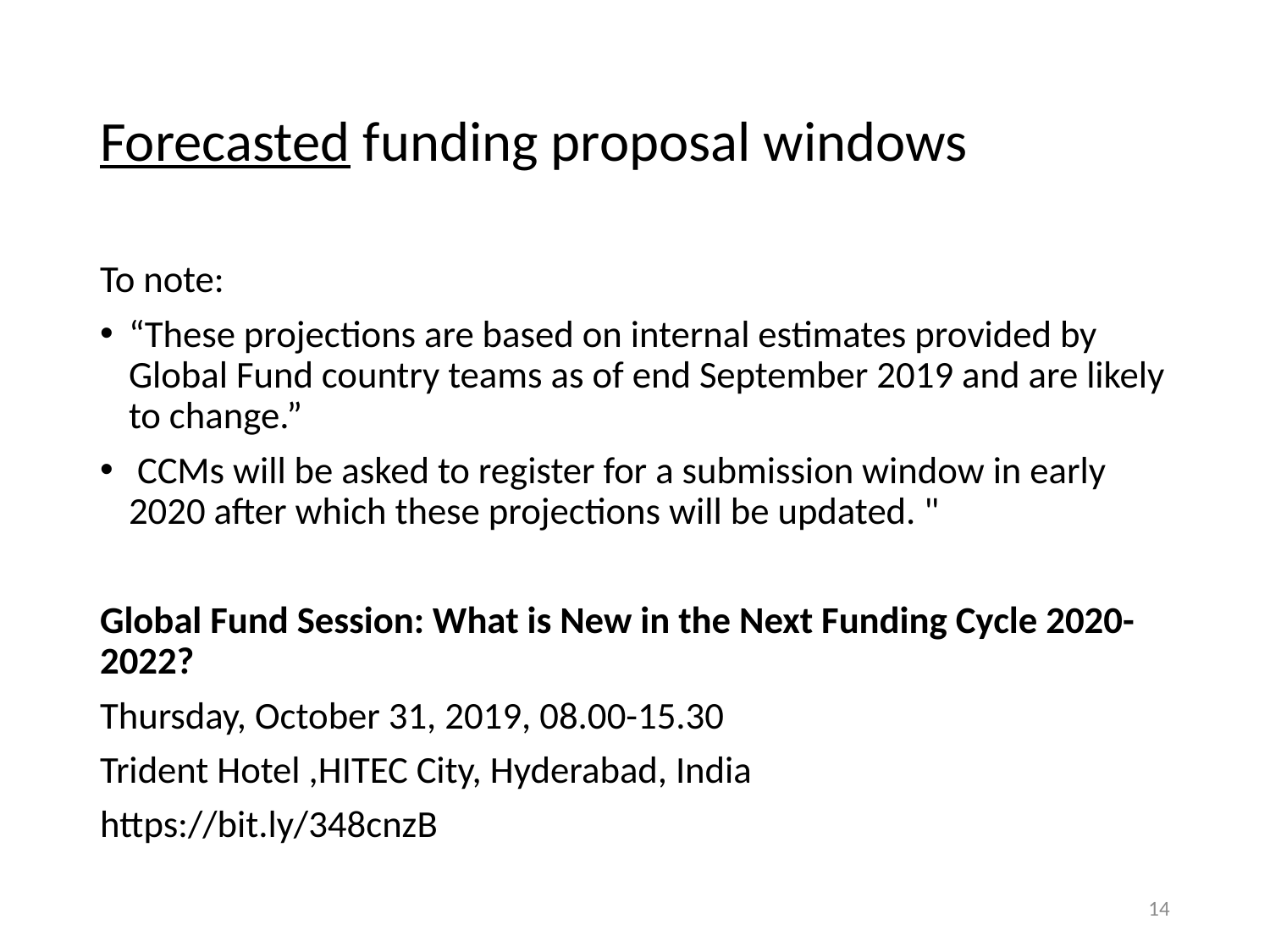

# Forecasted funding proposal windows
To note:
“These projections are based on internal estimates provided by Global Fund country teams as of end September 2019 and are likely to change.”
 CCMs will be asked to register for a submission window in early 2020 after which these projections will be updated. "

Global Fund Session: What is New in the Next Funding Cycle 2020-2022?
Thursday, October 31, 2019, 08.00-15.30
Trident Hotel ,HITEC City, Hyderabad, India
https://bit.ly/348cnzB
14